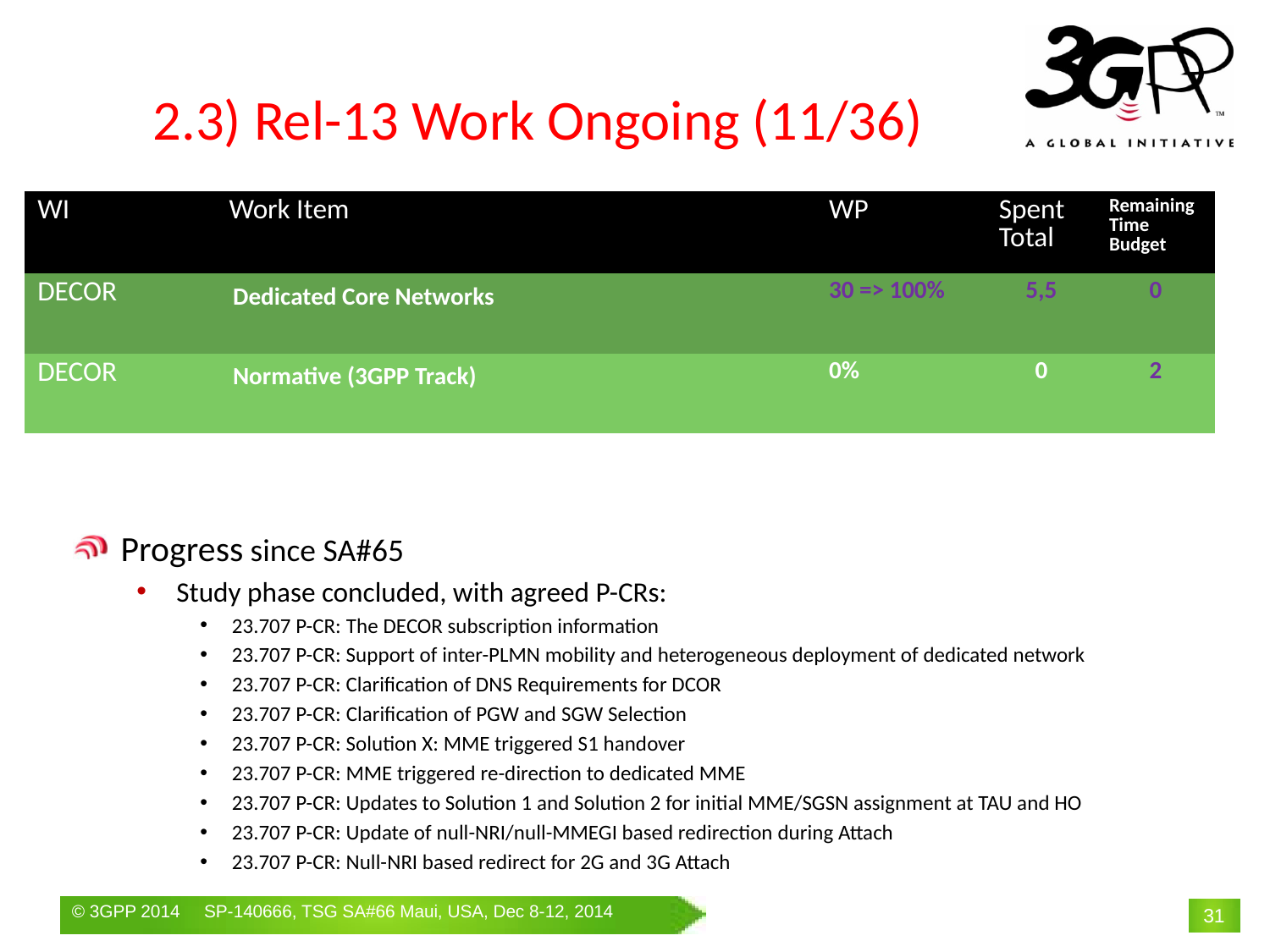

# 2.3) Rel-13 Work Ongoing (11/36)
| WI | Work Item | WP | Spent Total | Remaining Time Budget |
| --- | --- | --- | --- | --- |
| DECOR | Dedicated Core Networks | 30 => 100% | 5,5 | 0 |
| DECOR | Normative (3GPP Track) | 0% | 0 | 2 |
Progress since SA#65
Study phase concluded, with agreed P-CRs:
23.707 P-CR: The DECOR subscription information
23.707 P-CR: Support of inter-PLMN mobility and heterogeneous deployment of dedicated network
23.707 P-CR: Clarification of DNS Requirements for DCOR
23.707 P-CR: Clarification of PGW and SGW Selection
23.707 P-CR: Solution X: MME triggered S1 handover
23.707 P-CR: MME triggered re-direction to dedicated MME
23.707 P-CR: Updates to Solution 1 and Solution 2 for initial MME/SGSN assignment at TAU and HO
23.707 P-CR: Update of null-NRI/null-MMEGI based redirection during Attach
23.707 P-CR: Null-NRI based redirect for 2G and 3G Attach